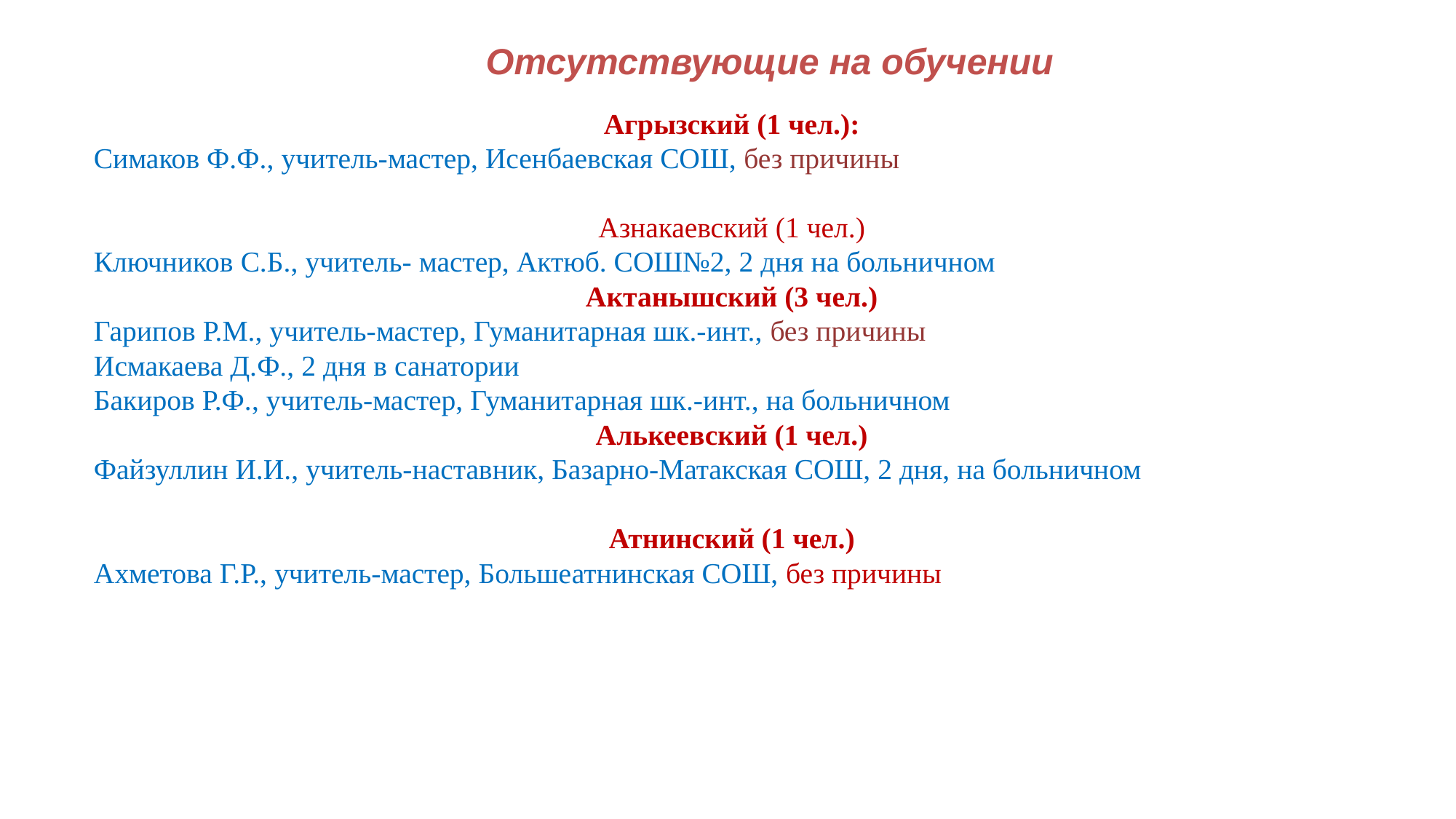

# Отсутствующие на обучении
Агрызский (1 чел.):
Симаков Ф.Ф., учитель-мастер, Исенбаевская СОШ, без причины

Азнакаевский (1 чел.)
Ключников С.Б., учитель- мастер, Актюб. СОШ№2, 2 дня на больничном
Актанышский (3 чел.)
Гарипов Р.М., учитель-мастер, Гуманитарная шк.-инт., без причины
Исмакаева Д.Ф., 2 дня в санатории
Бакиров Р.Ф., учитель-мастер, Гуманитарная шк.-инт., на больничном
Алькеевский (1 чел.)
Файзуллин И.И., учитель-наставник, Базарно-Матакская СОШ, 2 дня, на больничном

Атнинский (1 чел.)
Ахметова Г.Р., учитель-мастер, Большеатнинская СОШ, без причины